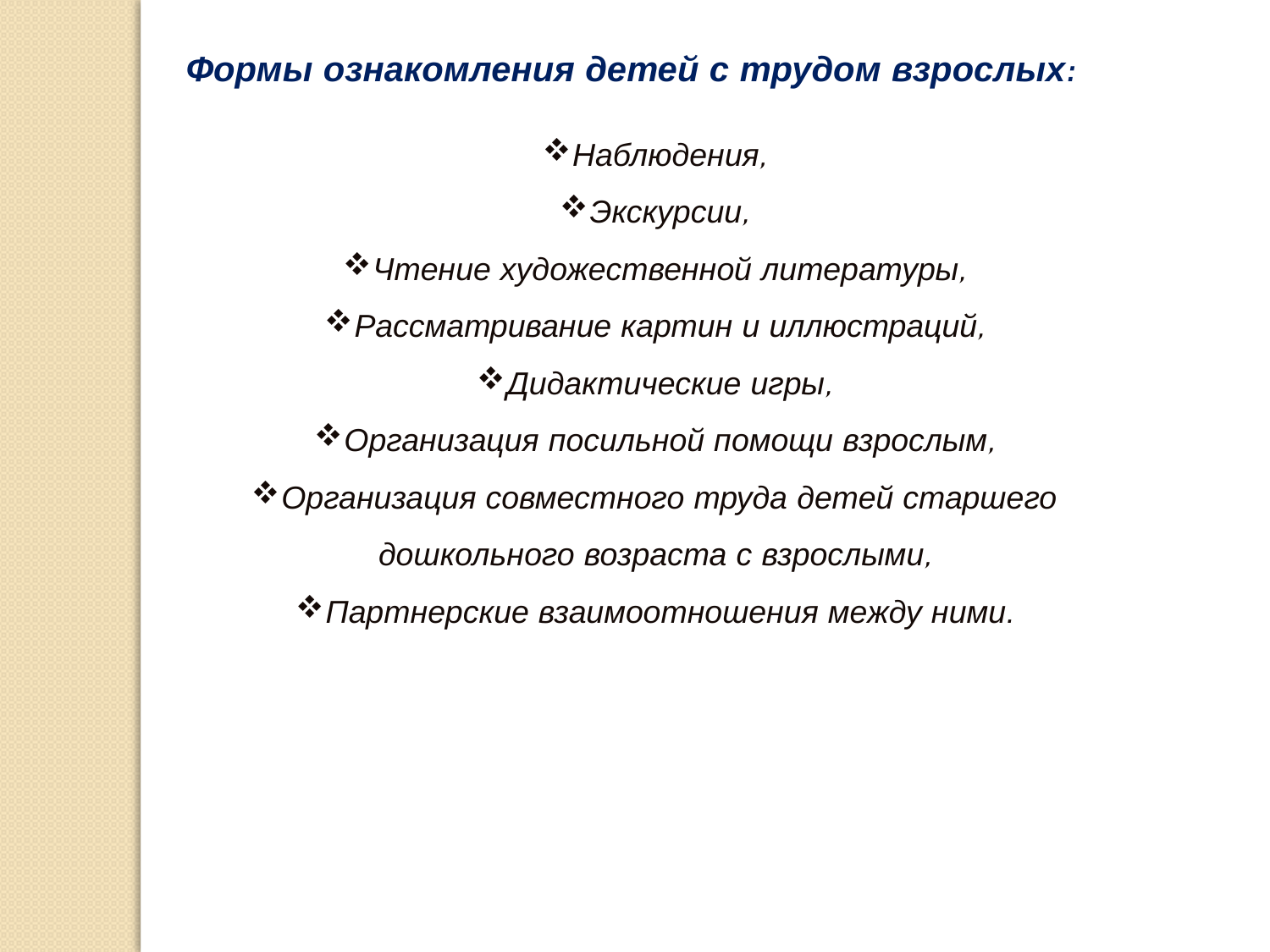

Формы ознакомления детей с трудом взрослых:

Наблюдения,
Экскурсии,
Чтение художественной литературы,
Рассматривание картин и иллюстраций,
Дидактические игры,
Организация посильной помощи взрослым,
Организация совместного труда детей старшего дошкольного возраста с взрослыми,
Партнерские взаимоотношения между ними.